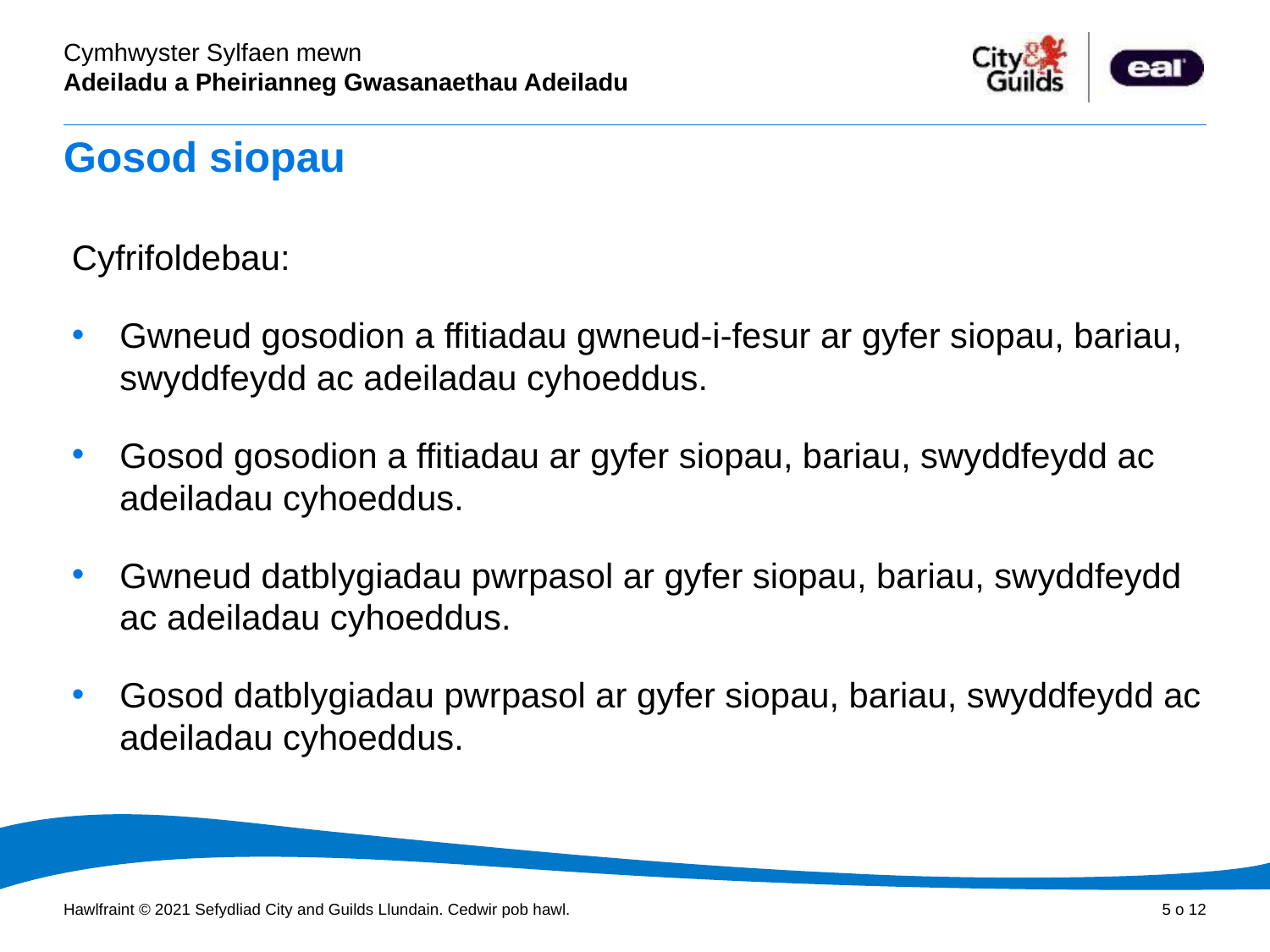

# Gosod siopau
Cyfrifoldebau:
Gwneud gosodion a ffitiadau gwneud-i-fesur ar gyfer siopau, bariau, swyddfeydd ac adeiladau cyhoeddus.
Gosod gosodion a ffitiadau ar gyfer siopau, bariau, swyddfeydd ac adeiladau cyhoeddus.
Gwneud datblygiadau pwrpasol ar gyfer siopau, bariau, swyddfeydd ac adeiladau cyhoeddus.
Gosod datblygiadau pwrpasol ar gyfer siopau, bariau, swyddfeydd ac adeiladau cyhoeddus.